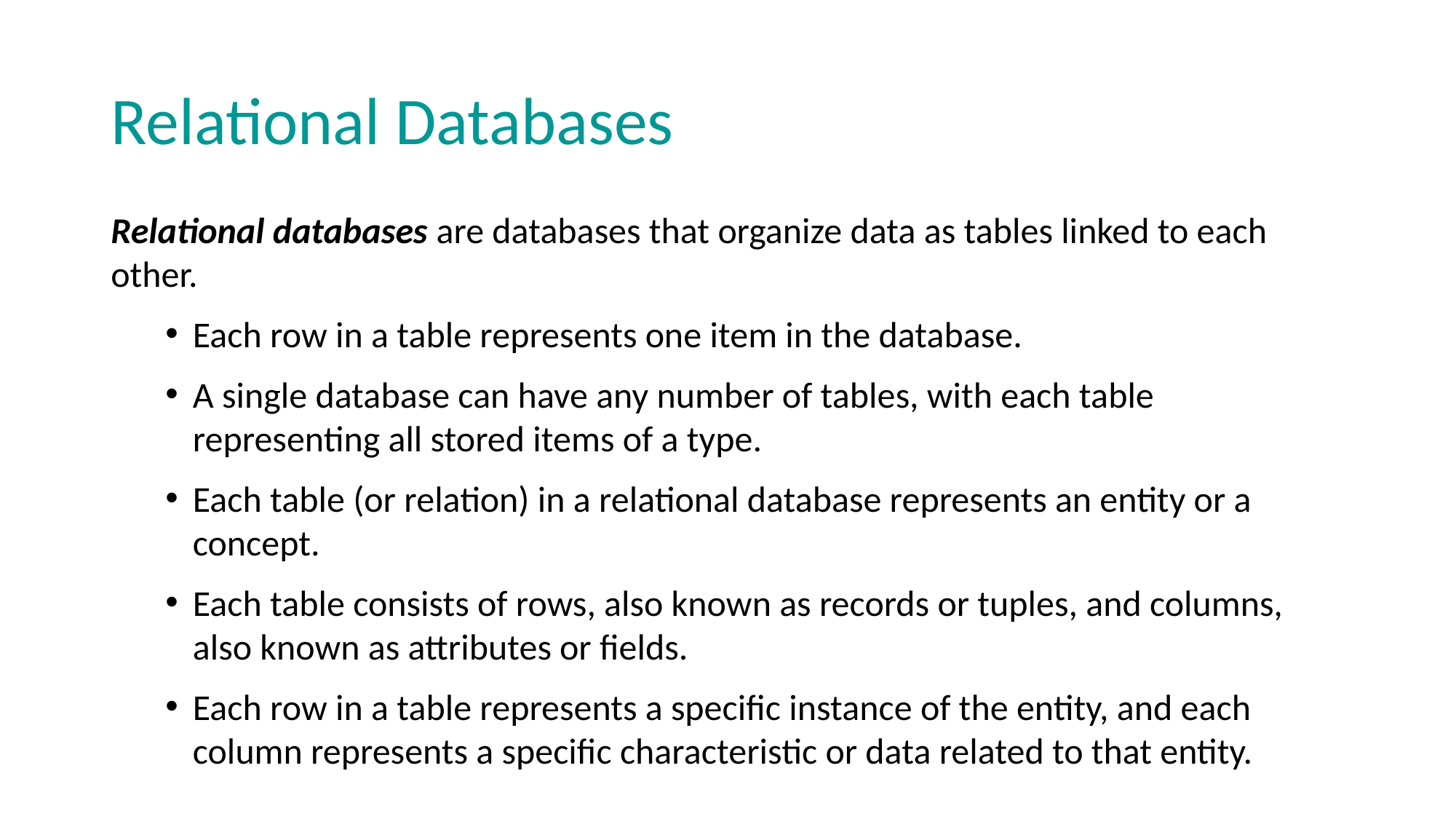

# Relational Databases
Relational databases are databases that organize data as tables linked to each other.
Each row in a table represents one item in the database.
A single database can have any number of tables, with each table representing all stored items of a type.
Each table (or relation) in a relational database represents an entity or a concept.
Each table consists of rows, also known as records or tuples, and columns, also known as attributes or fields.
Each row in a table represents a specific instance of the entity, and each column represents a specific characteristic or data related to that entity.